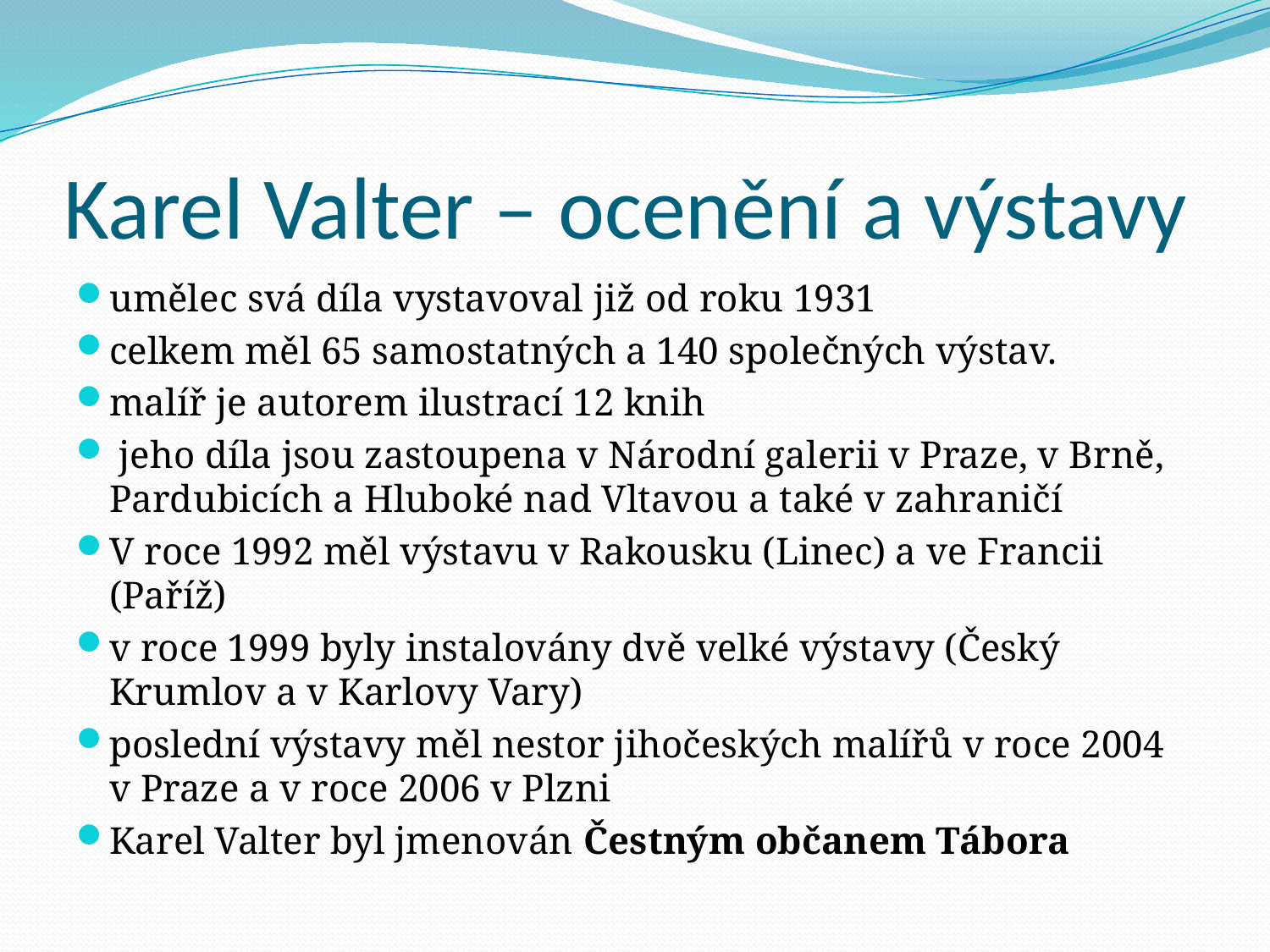

# Karel Valter – ocenění a výstavy
umělec svá díla vystavoval již od roku 1931
celkem měl 65 samostatných a 140 společných výstav.
malíř je autorem ilustrací 12 knih
 jeho díla jsou zastoupena v Národní galerii v Praze, v Brně, Pardubicích a Hluboké nad Vltavou a také v zahraničí
V roce 1992 měl výstavu v Rakousku (Linec) a ve Francii (Paříž)
v roce 1999 byly instalovány dvě velké výstavy (Český Krumlov a v Karlovy Vary)
poslední výstavy měl nestor jihočeských malířů v roce 2004 v Praze a v roce 2006 v Plzni
Karel Valter byl jmenován Čestným občanem Tábora